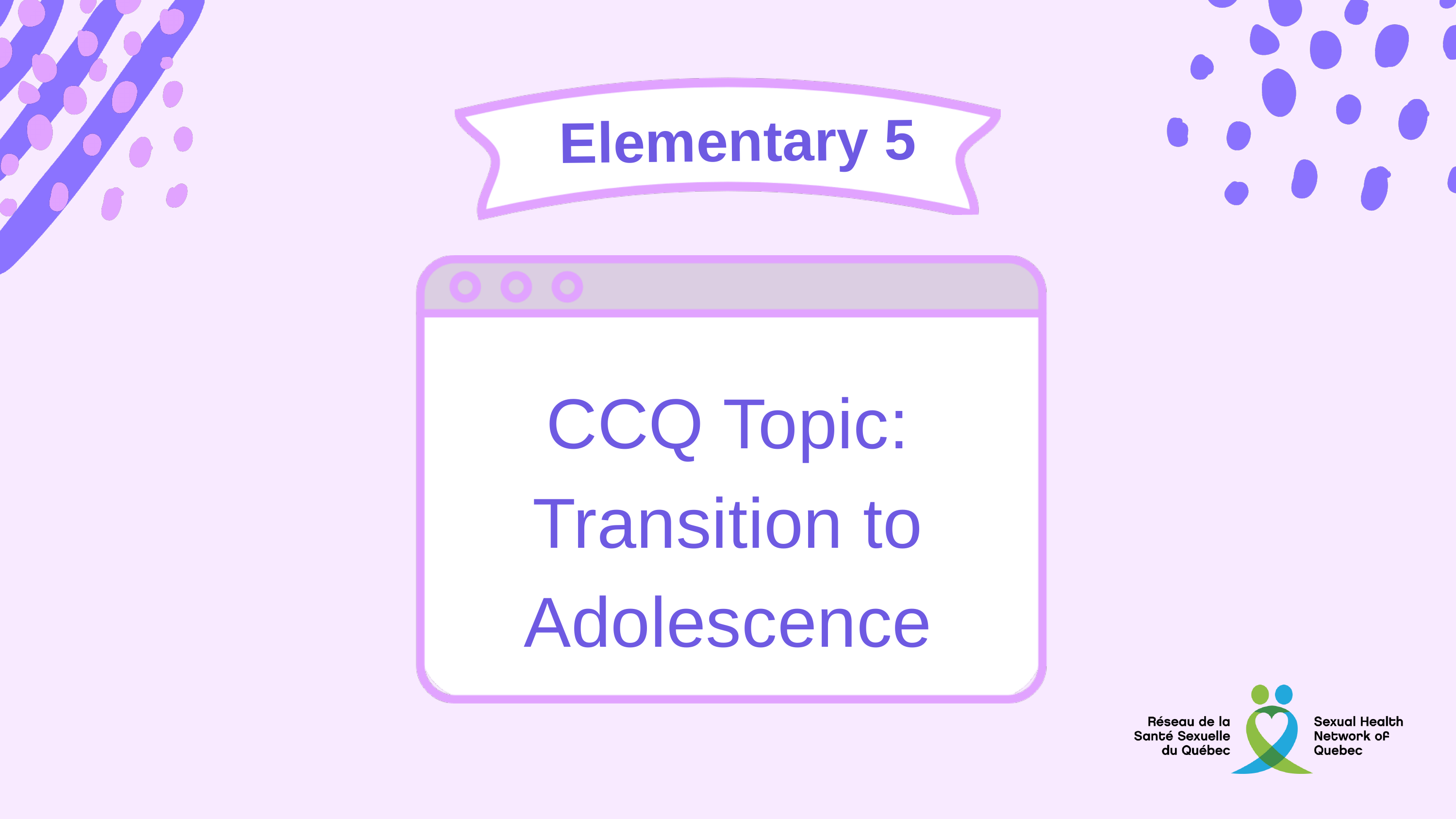

Elementary 5

CCQ Topic:
Transition to Adolescence